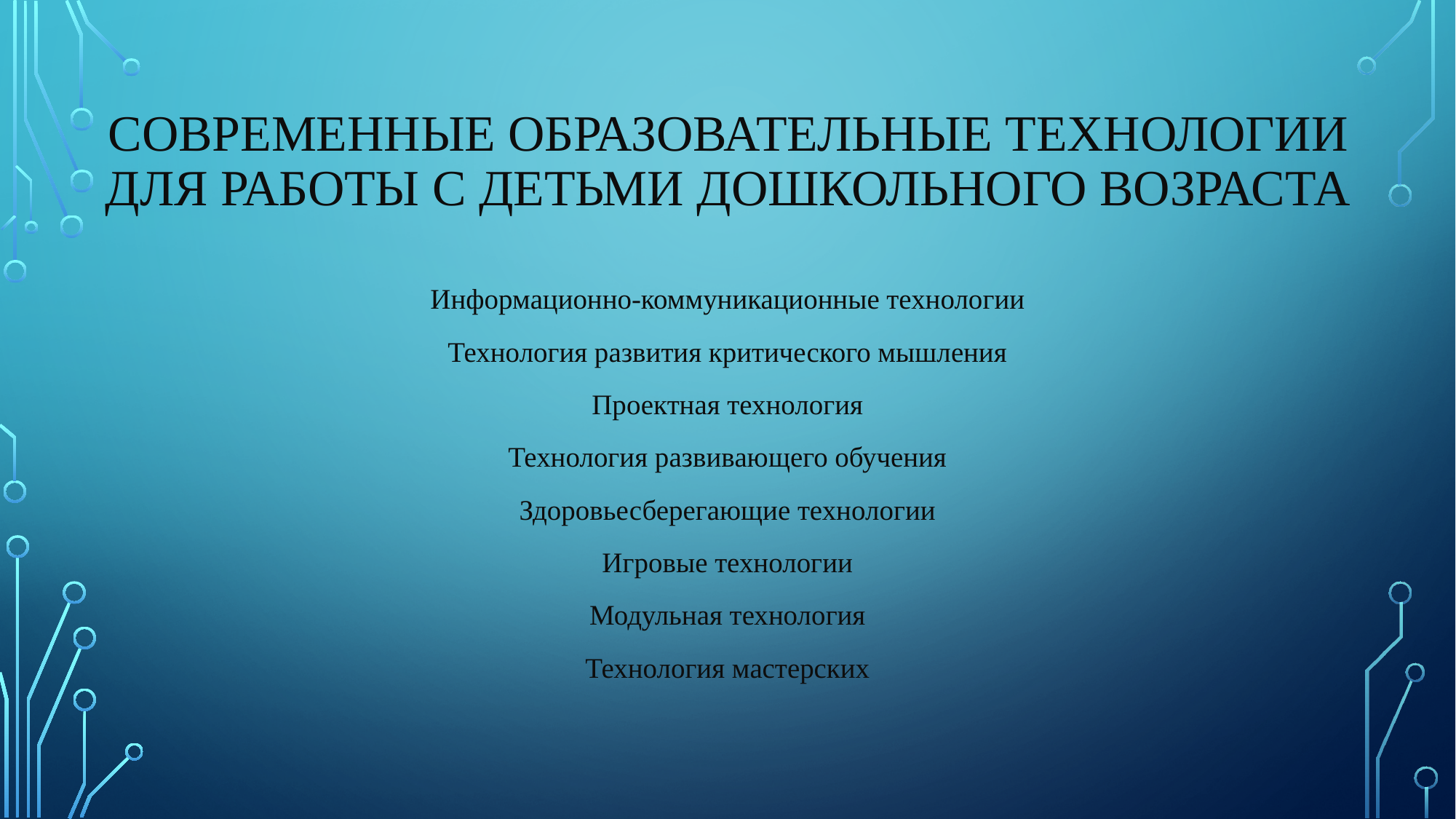

# Современные образовательные технологии для работы с детьми дошкольного возраста
Информационно-коммуникационные технологии
Технология развития критического мышления
Проектная технология
Технология развивающего обучения
Здоровьесберегающие технологии
Игровые технологии
Модульная технология
Технология мастерских